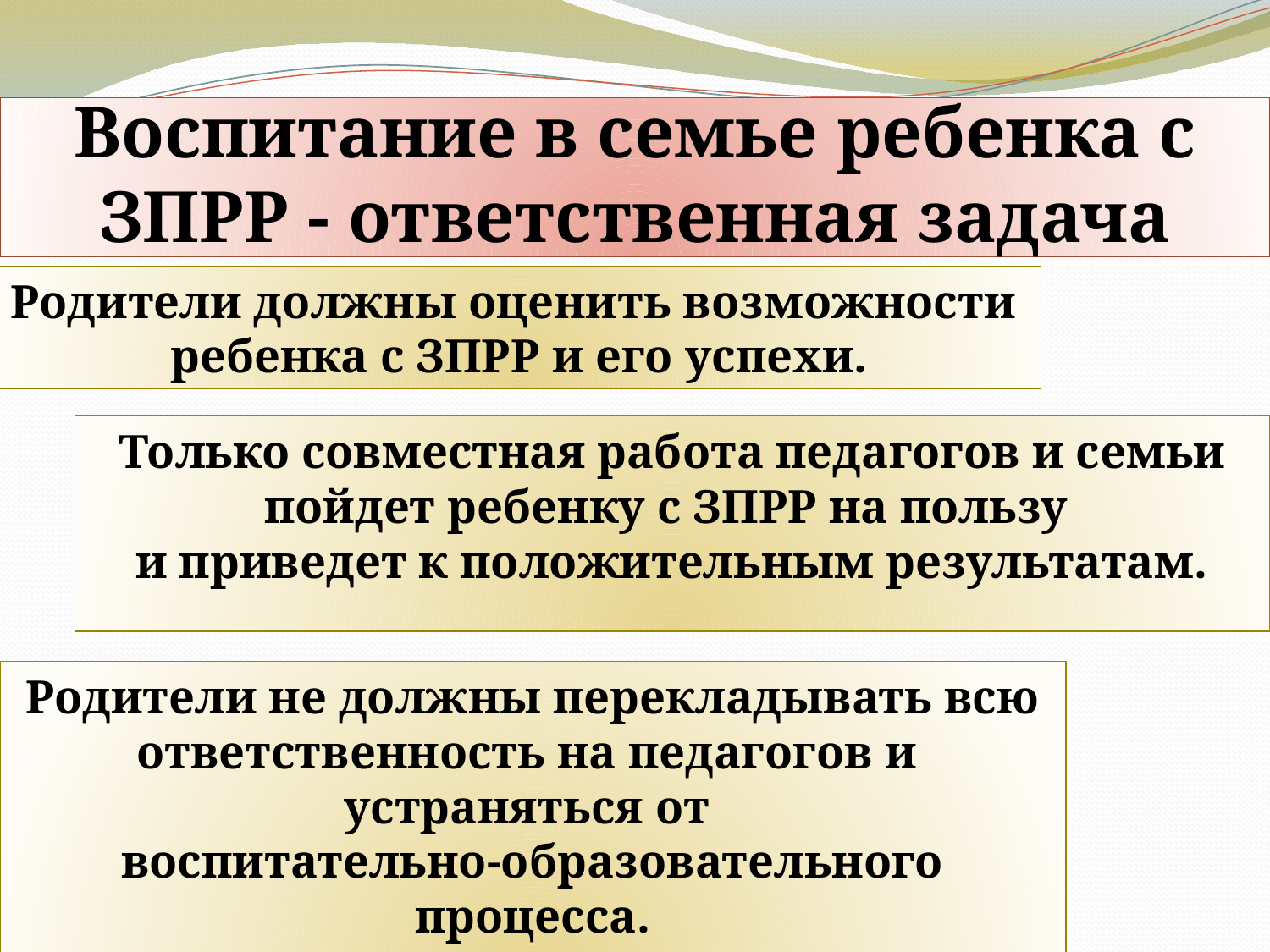

Воспитание в семье ребенка с ЗПРР - ответственная задача
Родители должны оценить возможности
ребенка с ЗПРР и его успехи.
Только совместная работа педагогов и семьи пойдет ребенку с ЗПРР на пользу
и приведет к положительным результатам.

Родители не должны перекладывать всю ответственность на педагогов и
устраняться от
воспитательно-образовательного процесса.